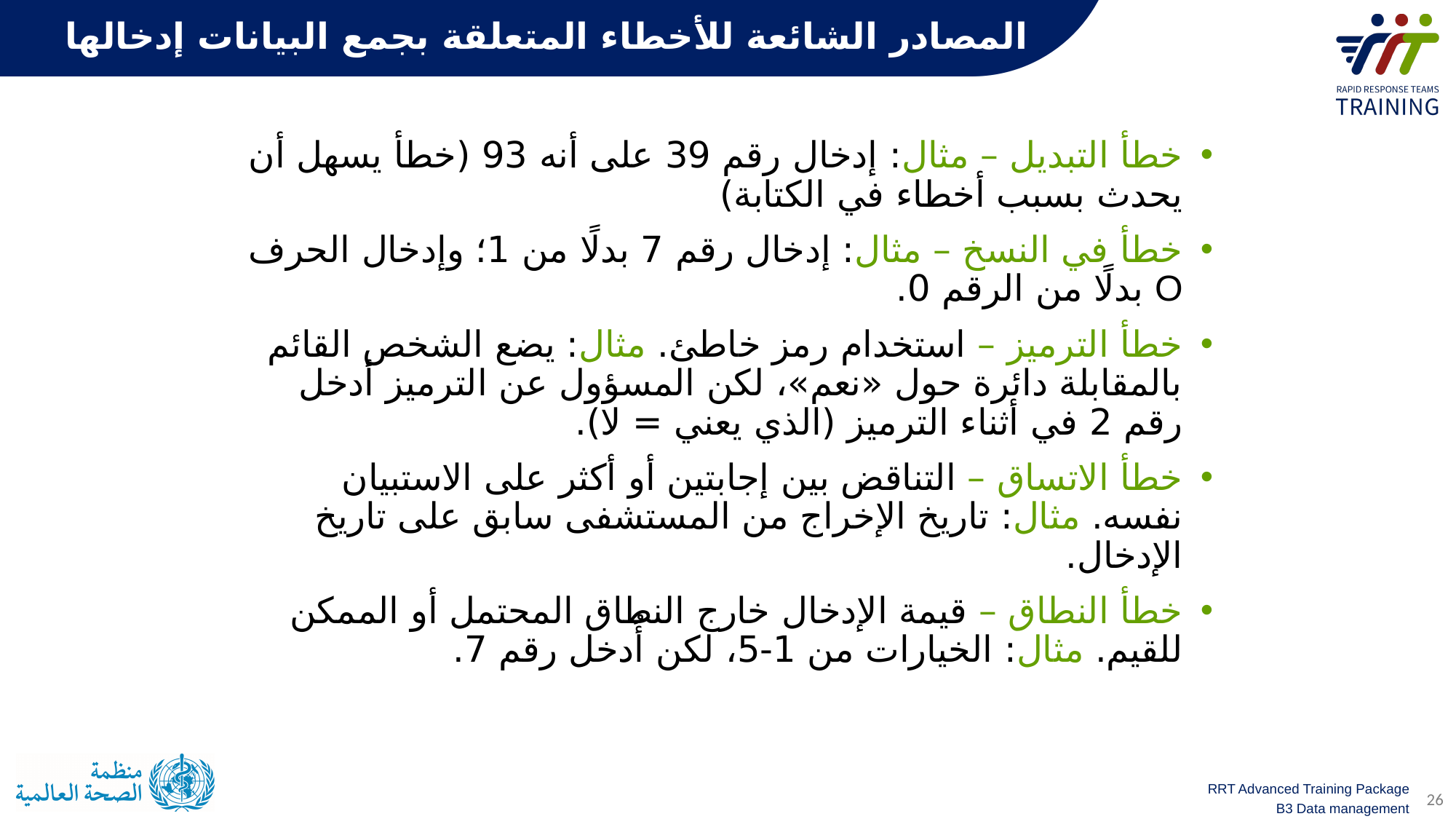

المصادر الشائعة للأخطاء المتعلقة بجمع البيانات إدخالها
خطأ التبديل – مثال: إدخال رقم 39 على أنه 93 (خطأ يسهل أن يحدث بسبب أخطاء في الكتابة)
خطأ في النسخ – مثال: إدخال رقم 7 بدلًا من 1؛ وإدخال الحرف O بدلًا من الرقم 0.
خطأ الترميز – استخدام رمز خاطئ. مثال: يضع الشخص القائم بالمقابلة دائرة حول «نعم»، لكن المسؤول عن الترميز أدخل رقم 2 في أثناء الترميز (الذي يعني = لا).
خطأ الاتساق – التناقض بين إجابتين أو أكثر على الاستبيان نفسه. مثال: تاريخ الإخراج من المستشفى سابق على تاريخ الإدخال.
خطأ النطاق – قيمة الإدخال خارج النطاق المحتمل أو الممكن للقيم. مثال: الخيارات من 1-5، لكن أُدخل رقم 7.